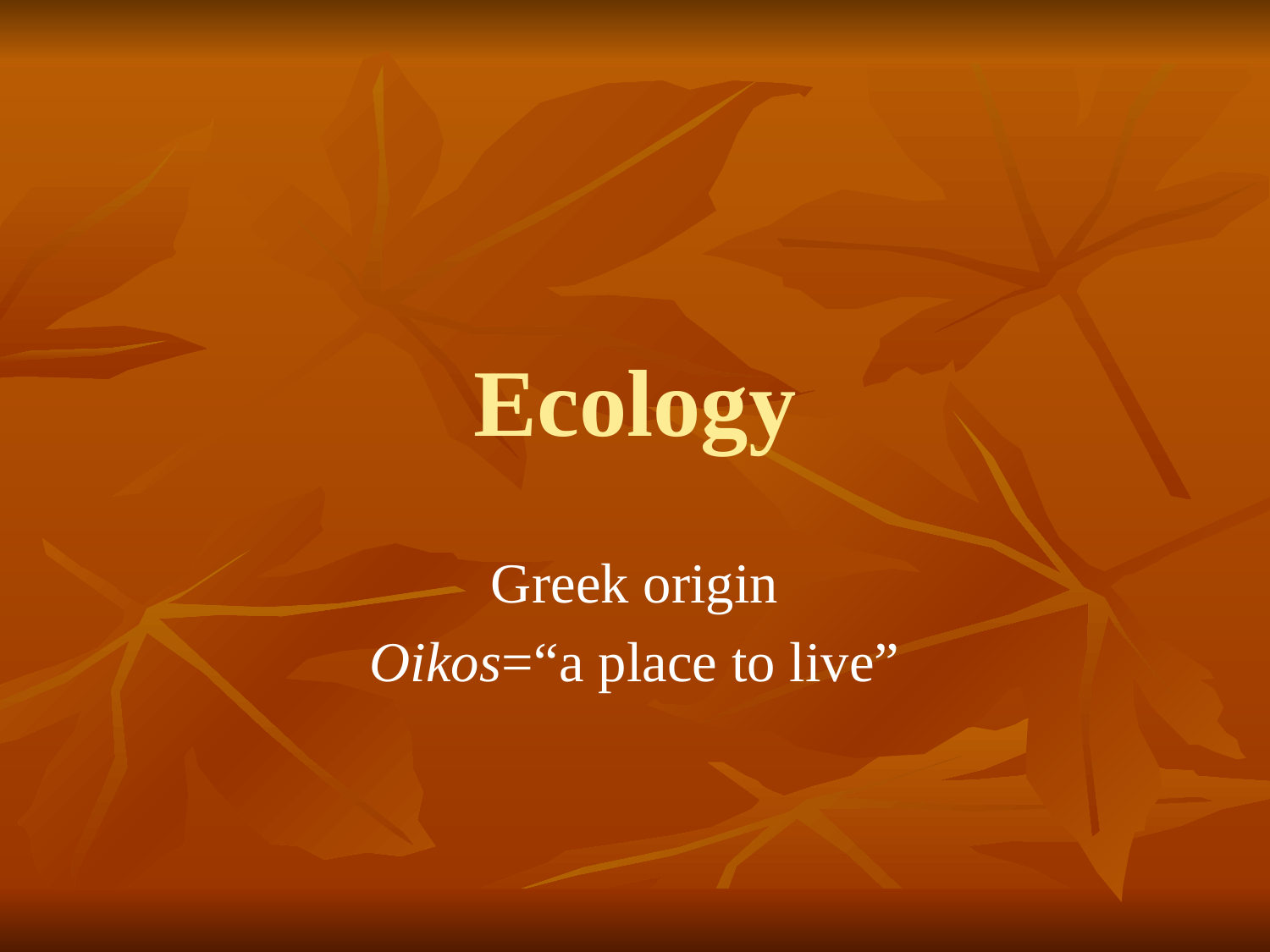

Ecology
Greek origin
Oikos=“a place to live”